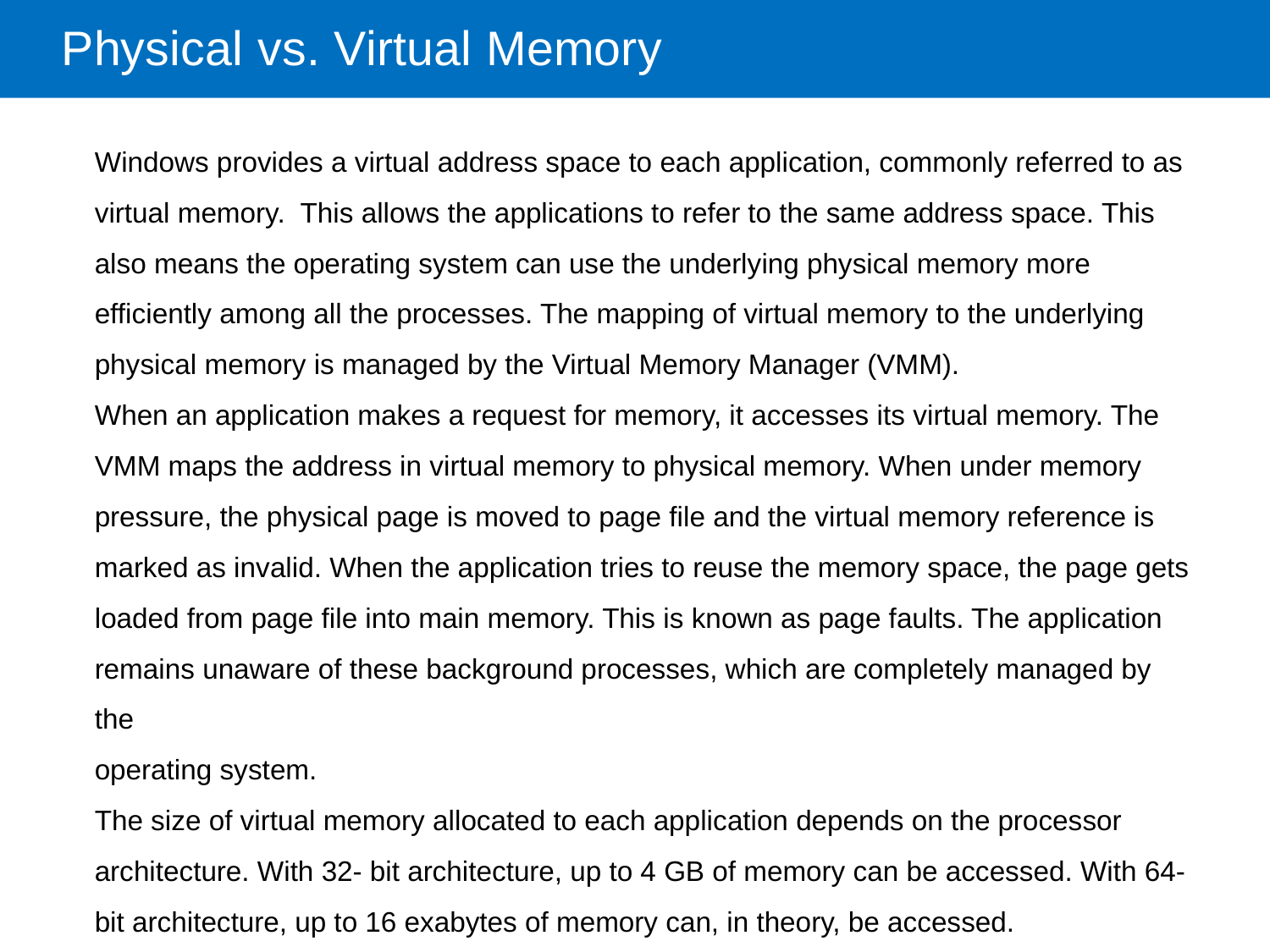

# Physical vs. Virtual Memory
Windows provides a virtual address space to each application, commonly referred to as virtual memory.  This allows the applications to refer to the same address space. This also means the operating system can use the underlying physical memory more efficiently among all the processes. The mapping of virtual memory to the underlying physical memory is managed by the Virtual Memory Manager (VMM).
When an application makes a request for memory, it accesses its virtual memory. The VMM maps the address in virtual memory to physical memory. When under memory pressure, the physical page is moved to page file and the virtual memory reference is marked as invalid. When the application tries to reuse the memory space, the page gets loaded from page file into main memory. This is known as page faults. The application remains unaware of these background processes, which are completely managed by the
operating system.
The size of virtual memory allocated to each application depends on the processor architecture. With 32- bit architecture, up to 4 GB of memory can be accessed. With 64-bit architecture, up to 16 exabytes of memory can, in theory, be accessed.